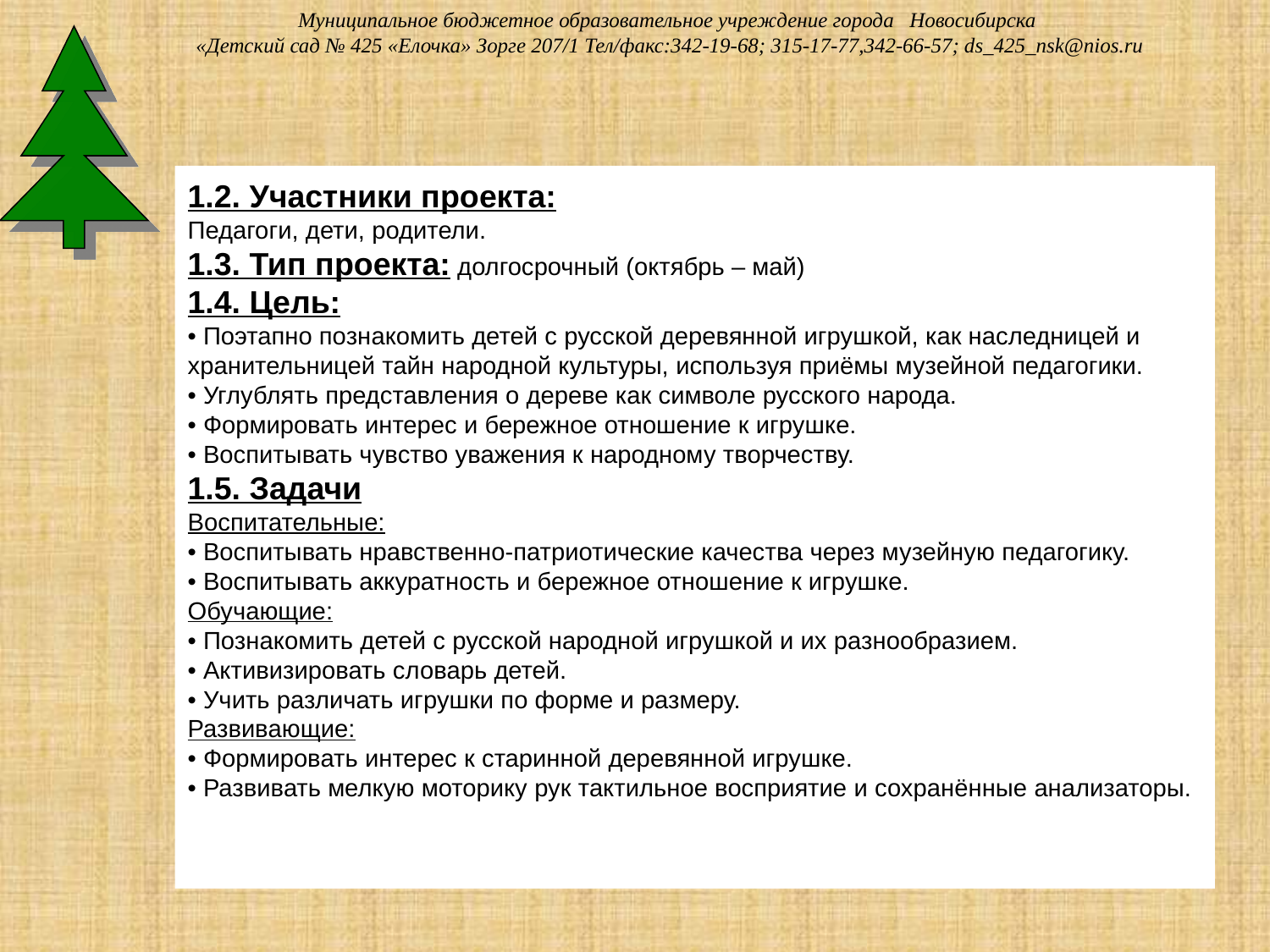

Муниципальное бюджетное образовательное учреждение города   Новосибирска
«Детский сад № 425 «Елочка» Зорге 207/1 Тел/факс:342-19-68; 315-17-77,342-66-57; ds_425_nsk@nios.ru

1.2. Участники проекта:
Педагоги, дети, родители.
1.3. Тип проекта: долгосрочный (октябрь – май)
1.4. Цель:
• Поэтапно познакомить детей с русской деревянной игрушкой, как наследницей и хранительницей тайн народной культуры, используя приёмы музейной педагогики.
• Углублять представления о дереве как символе русского народа.
• Формировать интерес и бережное отношение к игрушке.
• Воспитывать чувство уважения к народному творчеству.
1.5. Задачи
Воспитательные:
• Воспитывать нравственно-патриотические качества через музейную педагогику.
• Воспитывать аккуратность и бережное отношение к игрушке.
Обучающие:
• Познакомить детей с русской народной игрушкой и их разнообразием.
• Активизировать словарь детей.
• Учить различать игрушки по форме и размеру.
Развивающие:
• Формировать интерес к старинной деревянной игрушке.
• Развивать мелкую моторику рук тактильное восприятие и сохранённые анализаторы.